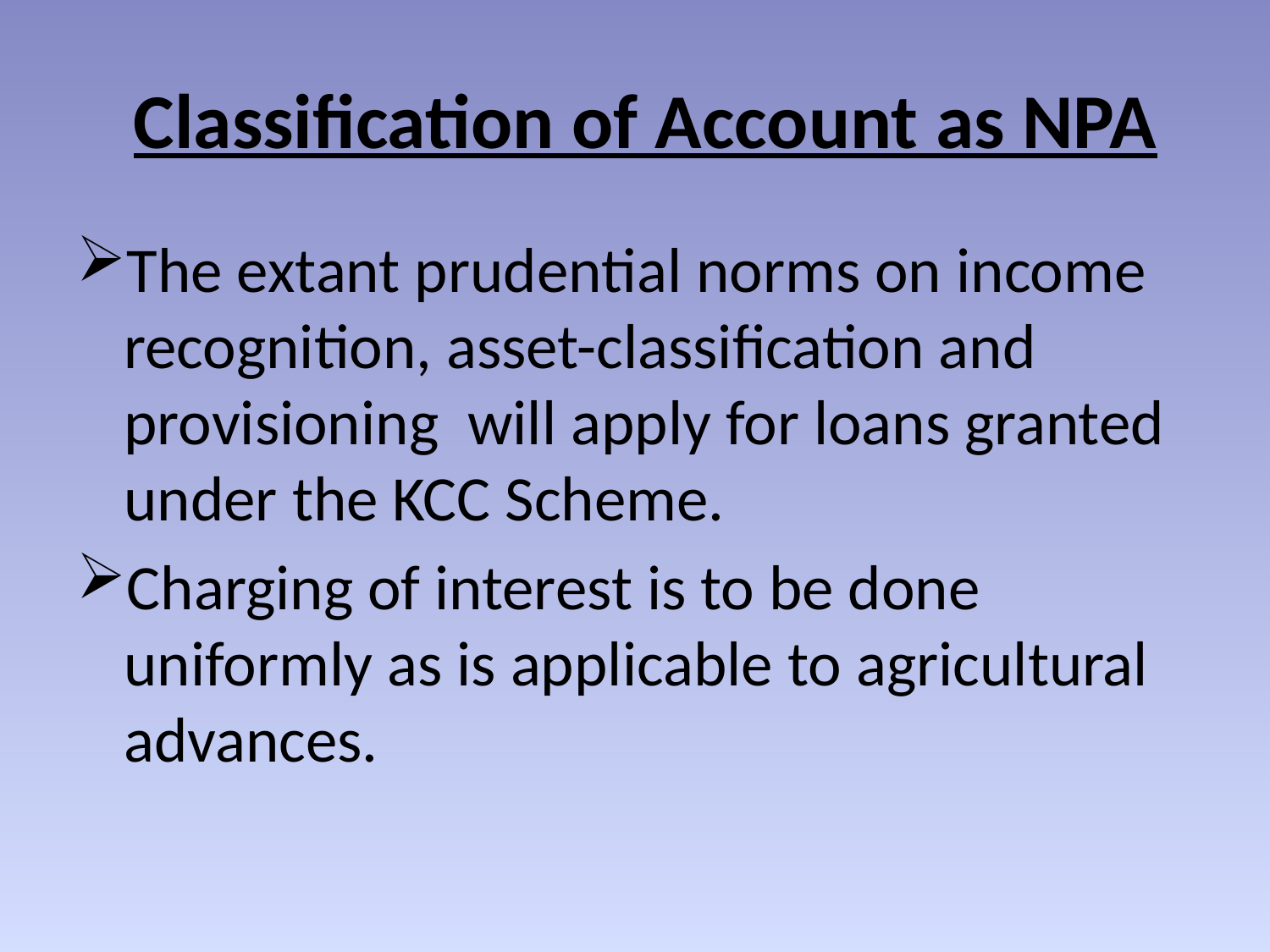

# Classification of Account as NPA
The extant prudential norms on income recognition, asset-classification and provisioning  will apply for loans granted under the KCC Scheme.
Charging of interest is to be done uniformly as is applicable to agricultural advances.